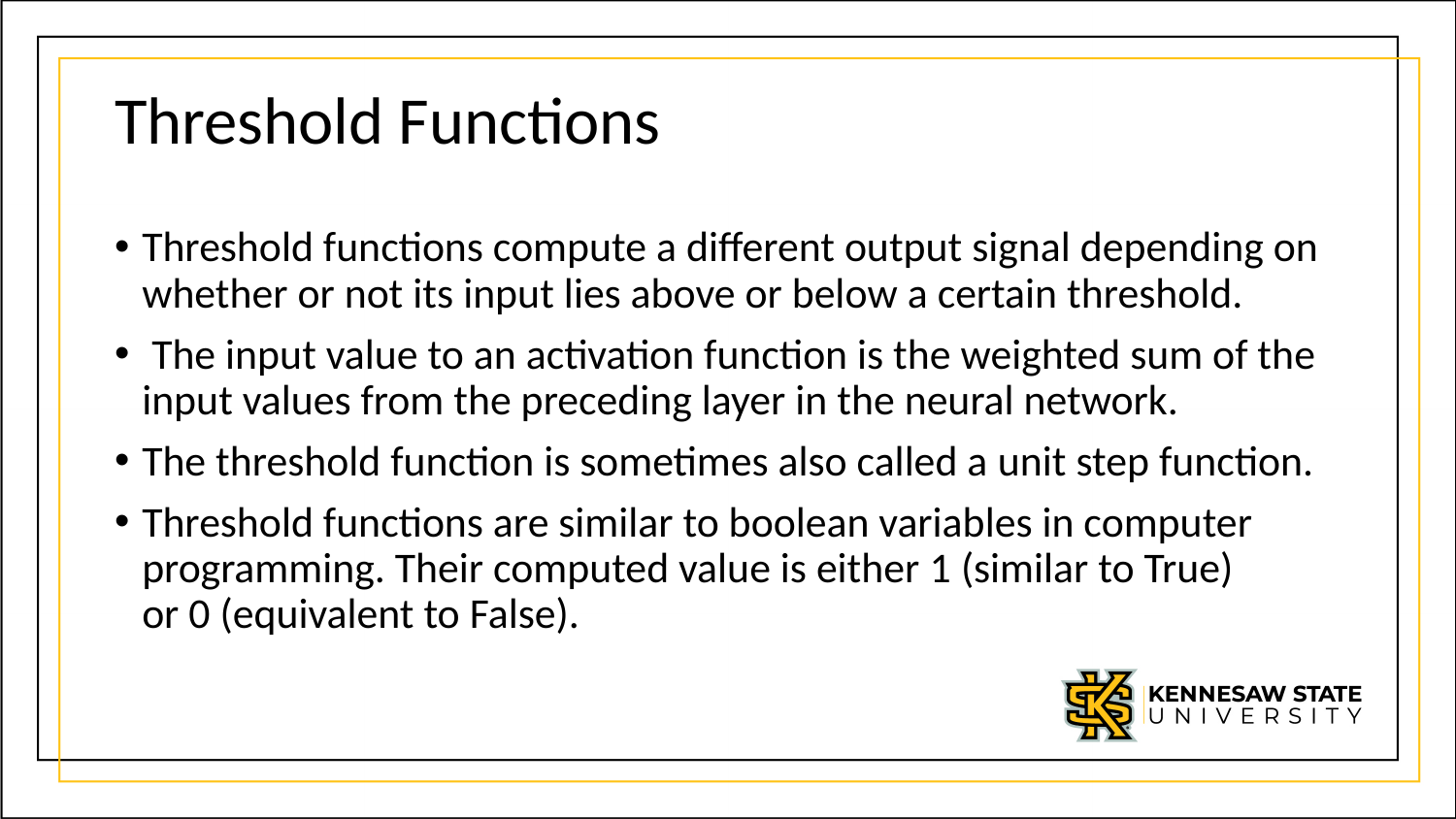

# Threshold Functions
Threshold functions compute a different output signal depending on whether or not its input lies above or below a certain threshold.
 The input value to an activation function is the weighted sum of the input values from the preceding layer in the neural network.
The threshold function is sometimes also called a unit step function.
Threshold functions are similar to boolean variables in computer programming. Their computed value is either 1 (similar to True) or 0 (equivalent to False).